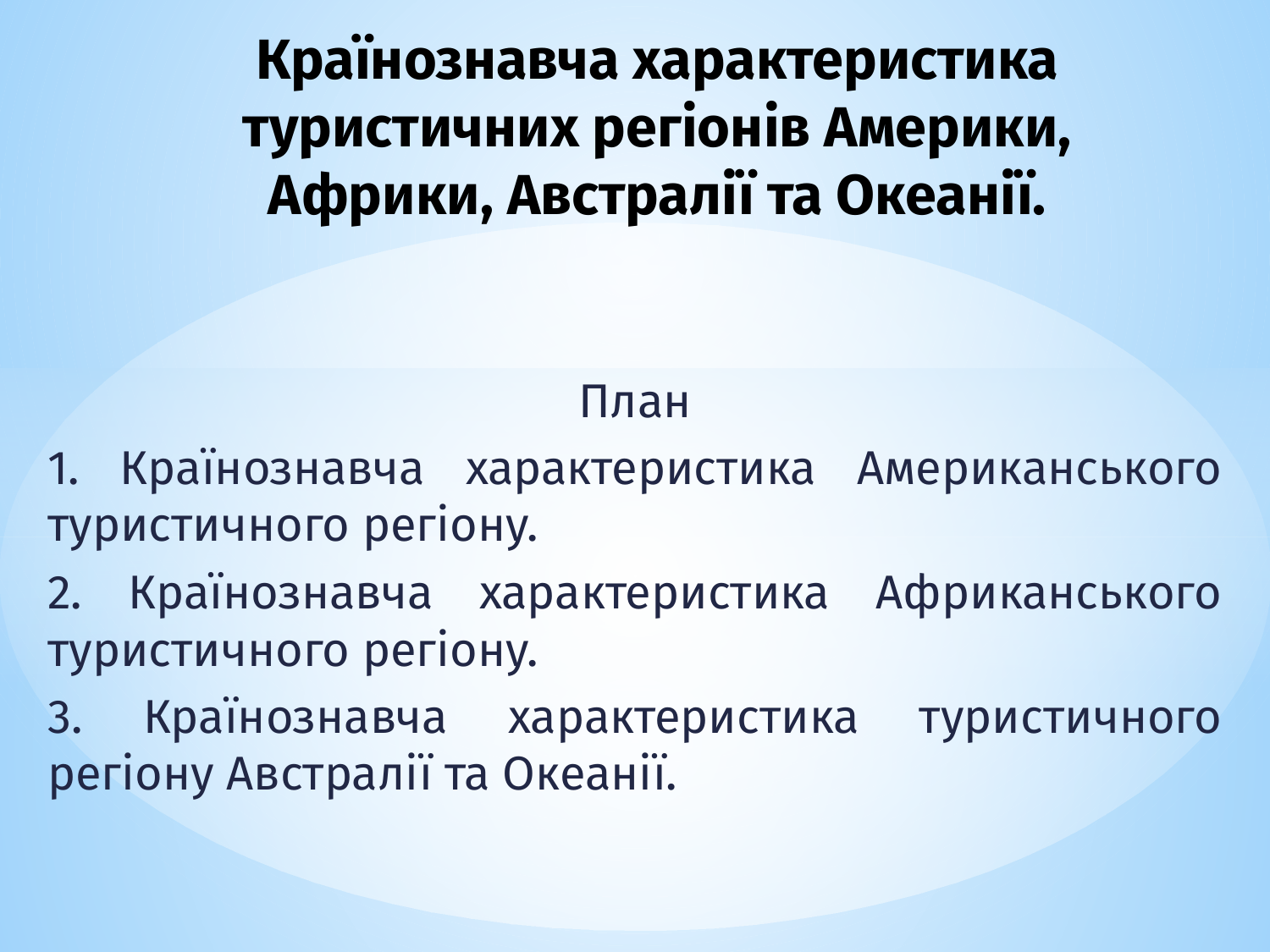

# Країнознавча характеристика туристичних регіонів Америки, Африки, Австралії та Океанії.

План
1. Країнознавча характеристика Американського туристичного регіону.
2. Країнознавча характеристика Африканського туристичного регіону.
3. Країнознавча характеристика туристичного регіону Австралії та Океанії.